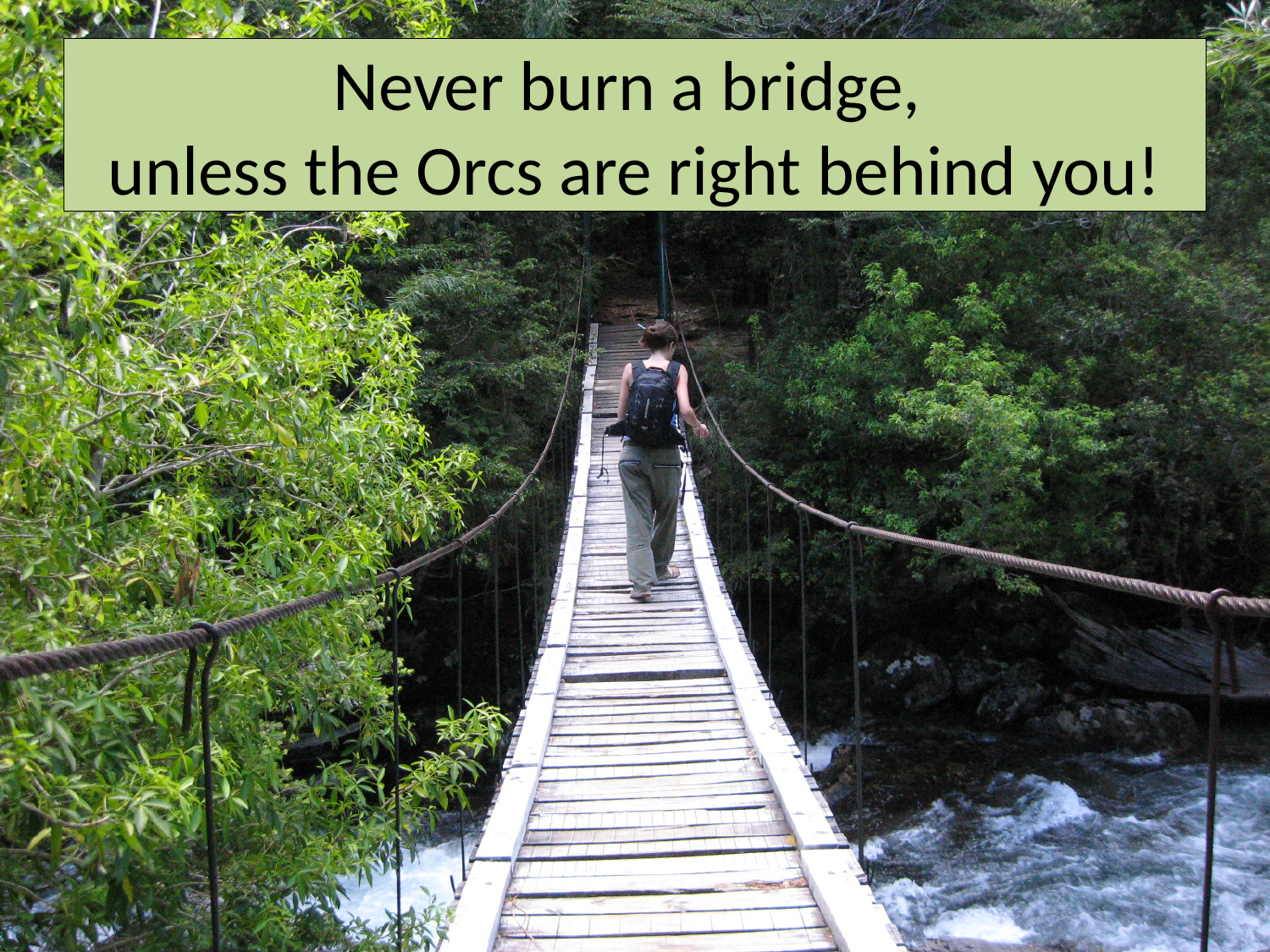

# Never burn a bridge, unless the Orcs are right behind you!